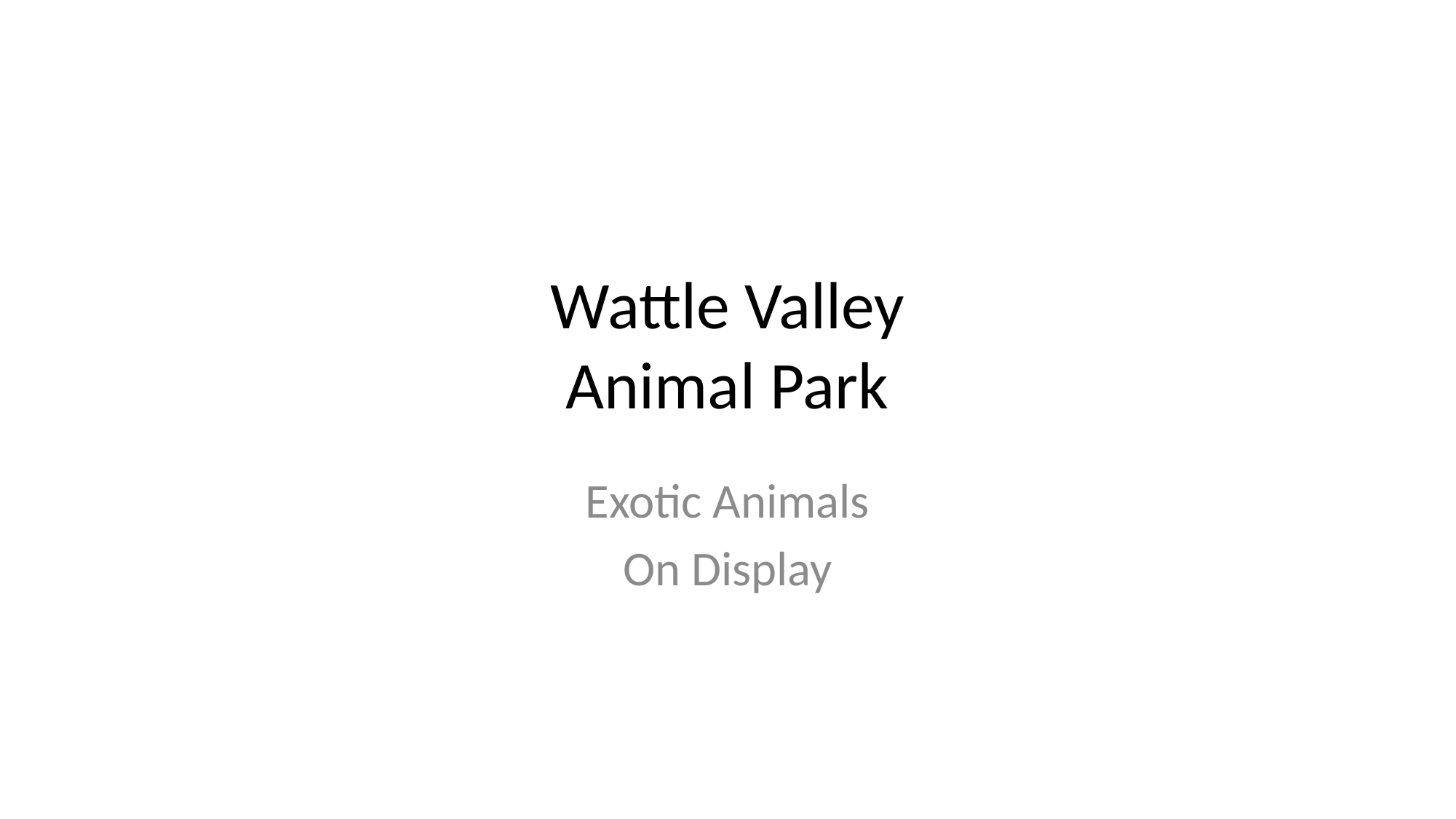

# Wattle Valley Animal Park
Exotic Animals
On Display